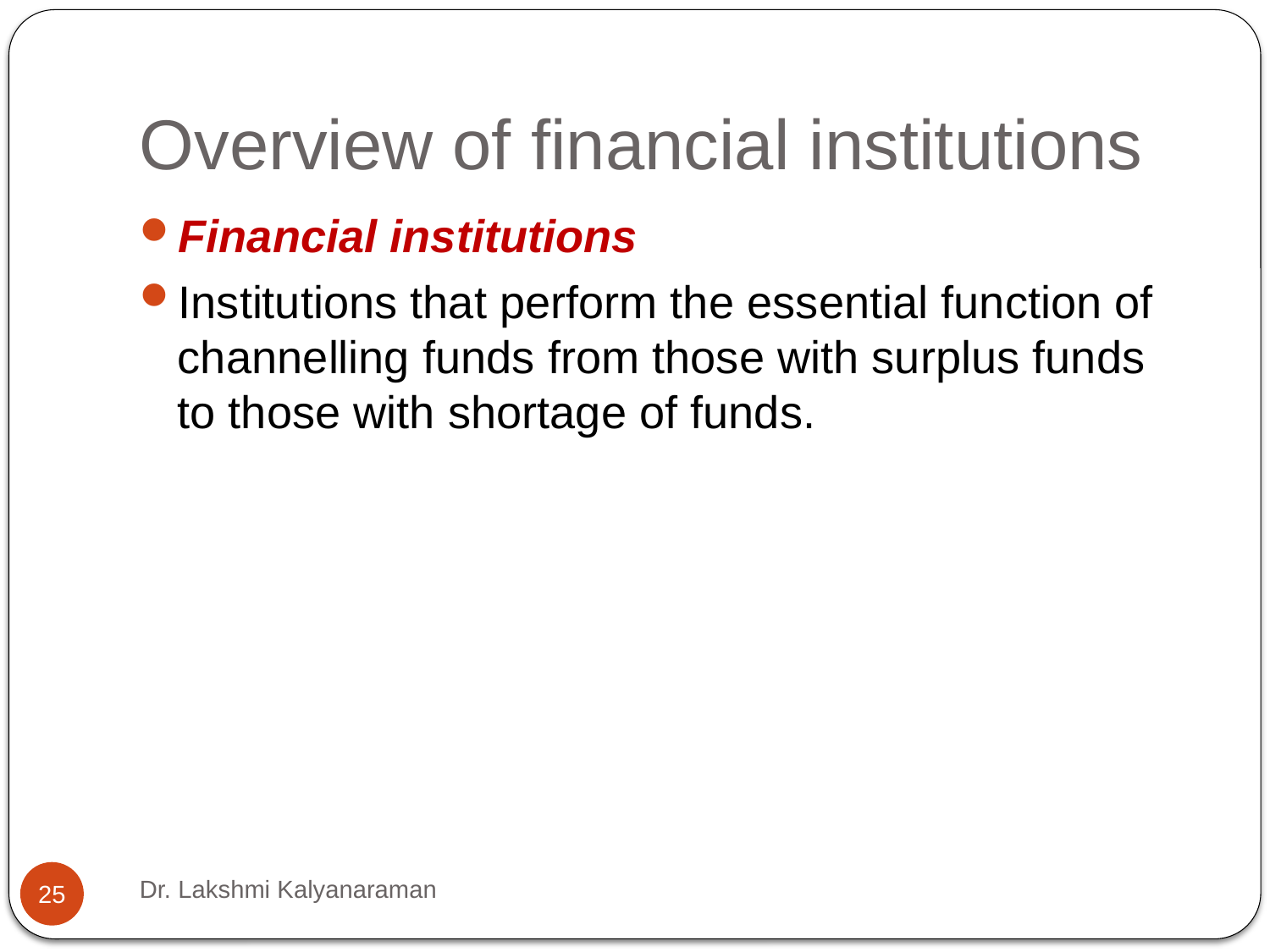

# Overview of financial institutions
Financial institutions
Institutions that perform the essential function of channelling funds from those with surplus funds to those with shortage of funds.

Dr. Lakshmi Kalyanaraman
25